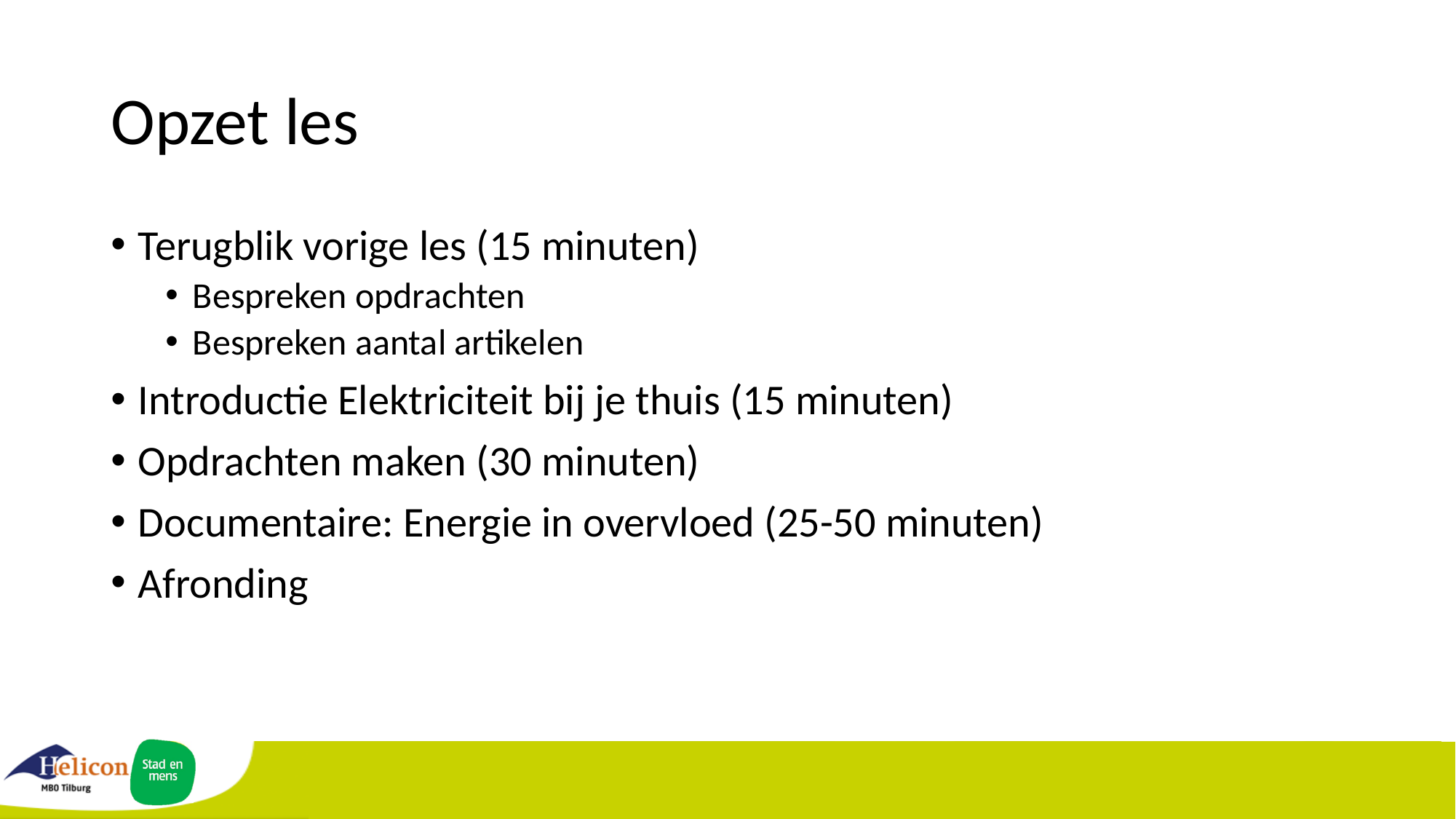

# Opzet les
Terugblik vorige les (15 minuten)
Bespreken opdrachten
Bespreken aantal artikelen
Introductie Elektriciteit bij je thuis (15 minuten)
Opdrachten maken (30 minuten)
Documentaire: Energie in overvloed (25-50 minuten)
Afronding